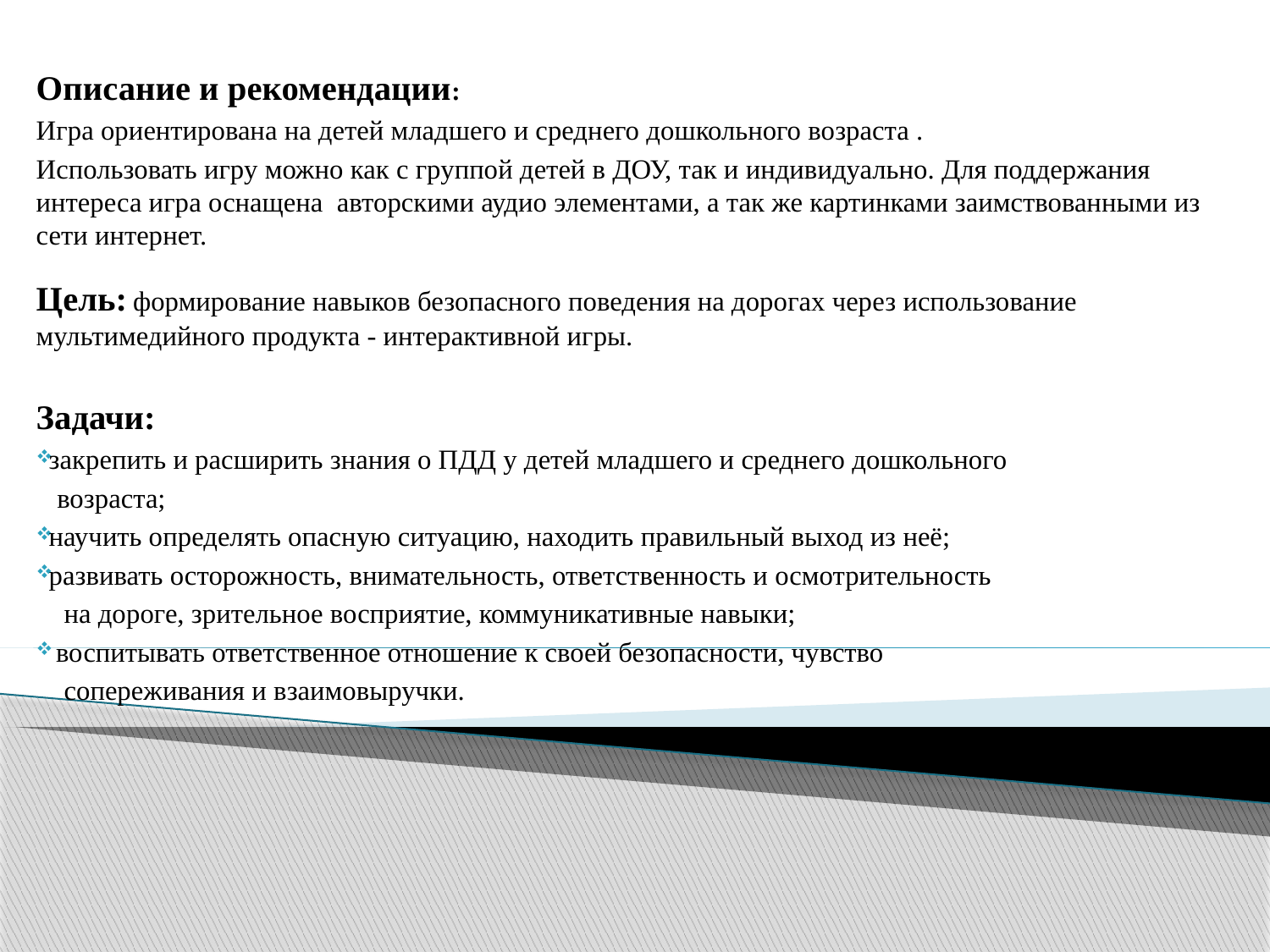

Описание и рекомендации:
Игра ориентирована на детей младшего и среднего дошкольного возраста .
Использовать игру можно как с группой детей в ДОУ, так и индивидуально. Для поддержания интереса игра оснащена  авторскими аудио элементами, а так же картинками заимствованными из сети интернет.

Цель: формирование навыков безопасного поведения на дорогах через использование мультимедийного продукта - интерактивной игры.

Задачи:
закрепить и расширить знания о ПДД у детей младшего и среднего дошкольного
   возраста;
научить определять опасную ситуацию, находить правильный выход из неё;
развивать осторожность, внимательность, ответственность и осмотрительность
    на дороге, зрительное восприятие, коммуникативные навыки;
 воспитывать ответственное отношение к своей безопасности, чувство
    сопереживания и взаимовыручки.